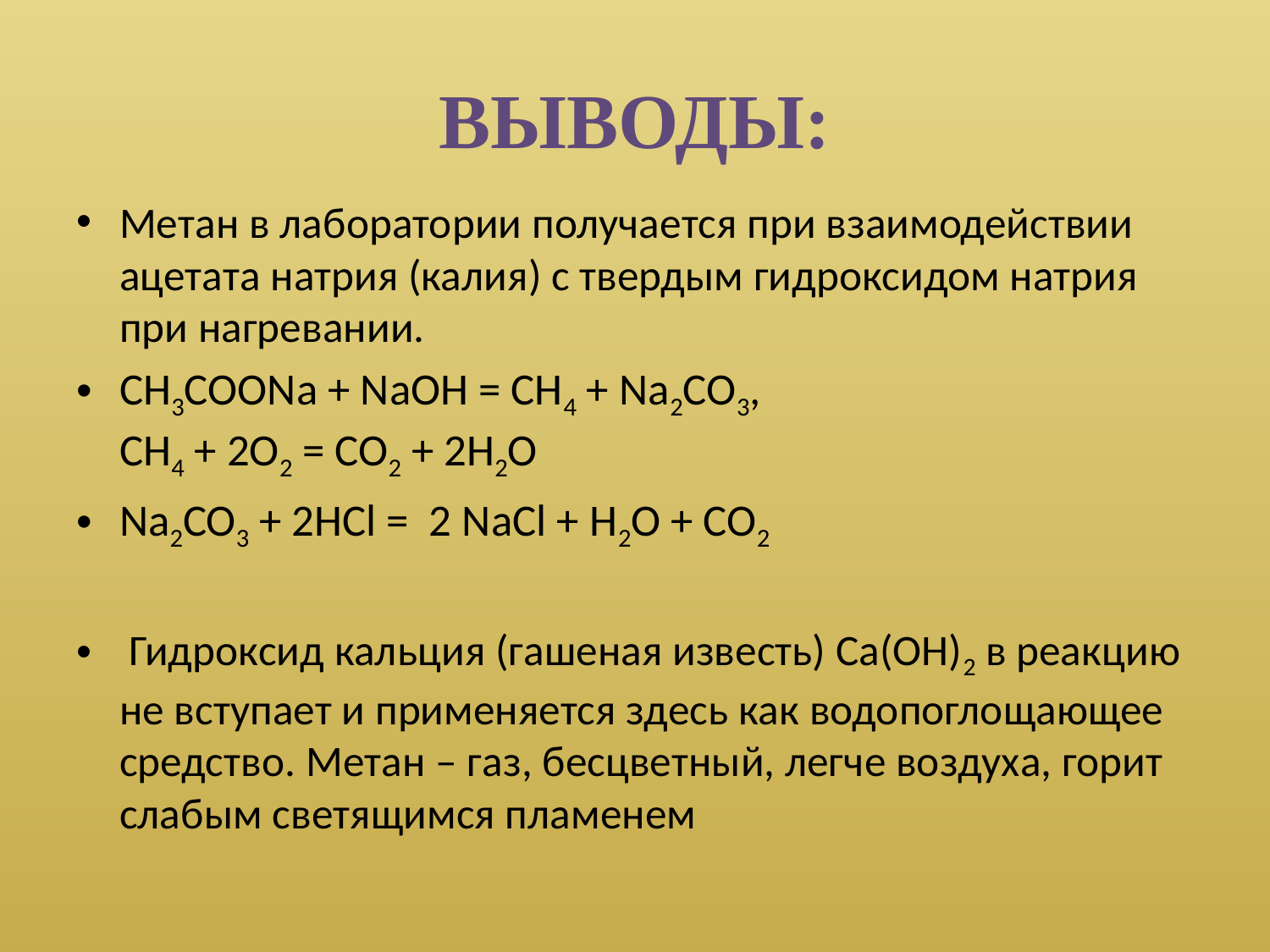

# ВЫВОДЫ:
Метан в лаборатории получается при взаимодействии ацетата натрия (калия) с твердым гидроксидом натрия при нагревании.
СН3СООNa + NaOH = CH4 + Na2СО3,
CH4 + 2O2 = CO2 + 2H2О
Na2CO3 + 2HCl =  2 NaCl + H2O + CO2

 Гидроксид кальция (гашеная известь) Са(ОН)2 в реакцию не вступает и применяется здесь как водопоглощающее средство. Метан – газ, бесцветный, легче воздуха, горит слабым светящимся пламенем